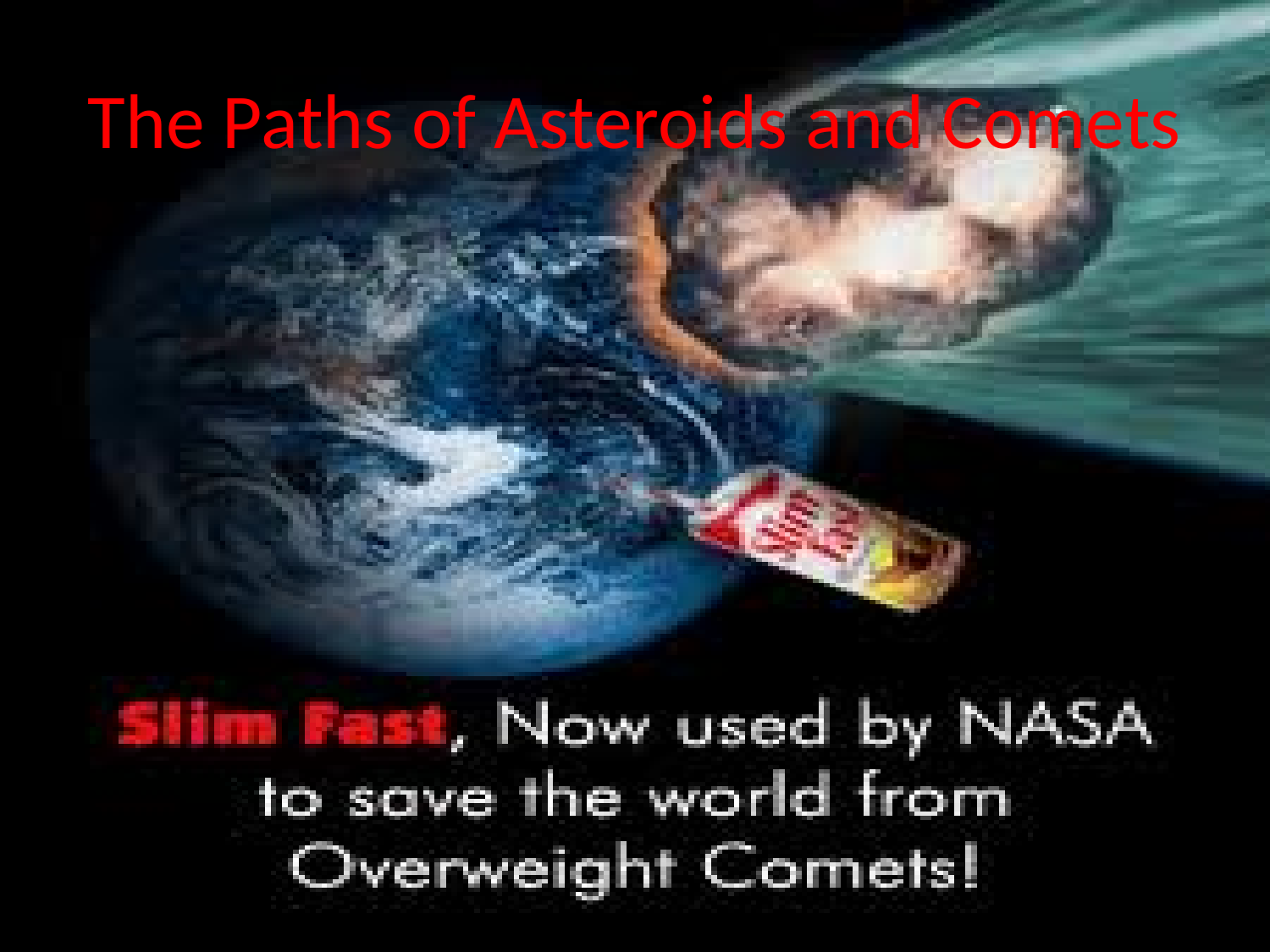

# The Paths of Asteroids and Comets